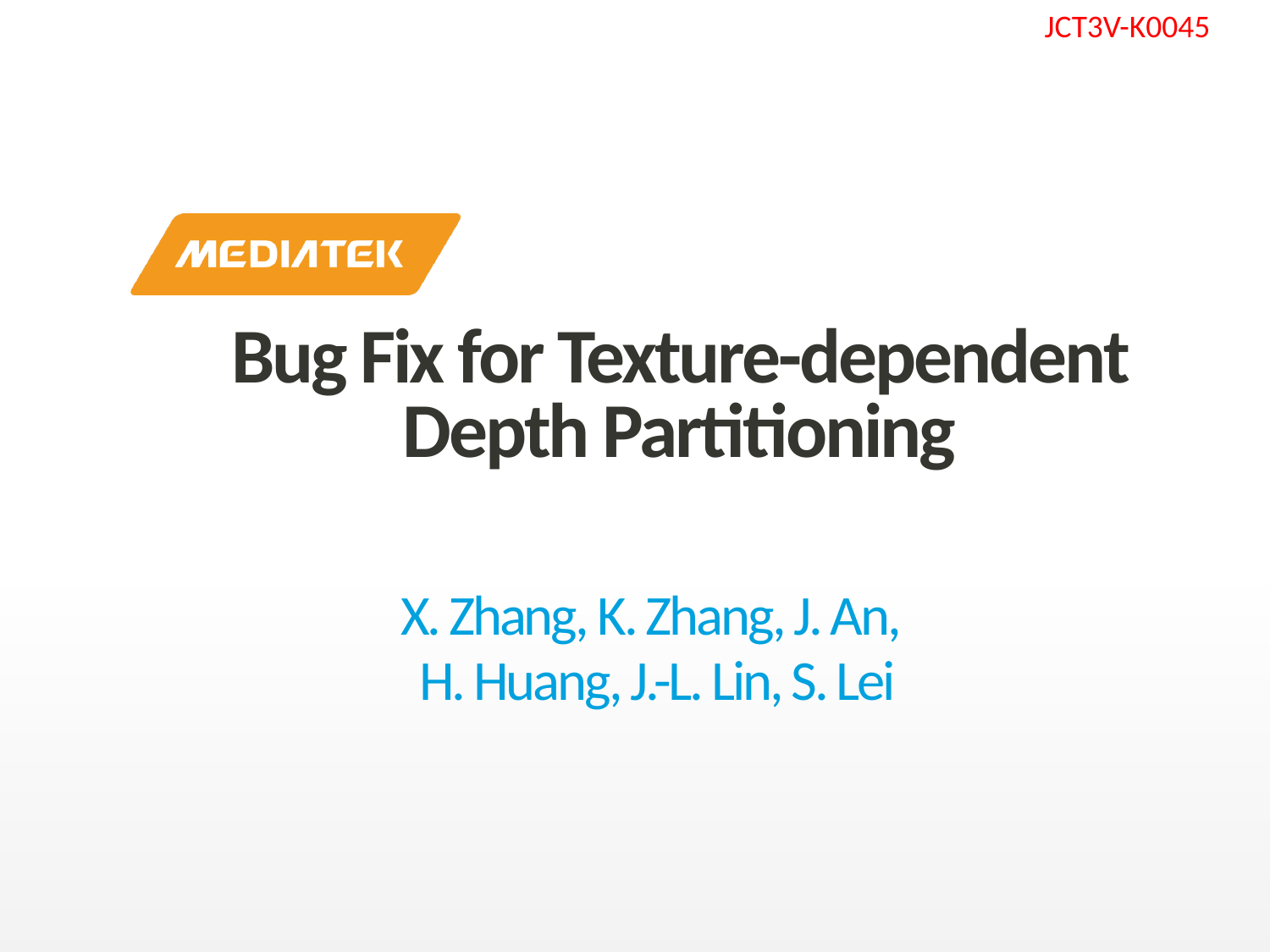

# Bug Fix for Texture-dependent Depth Partitioning
X. Zhang, K. Zhang, J. An,
 H. Huang, J.-L. Lin, S. Lei